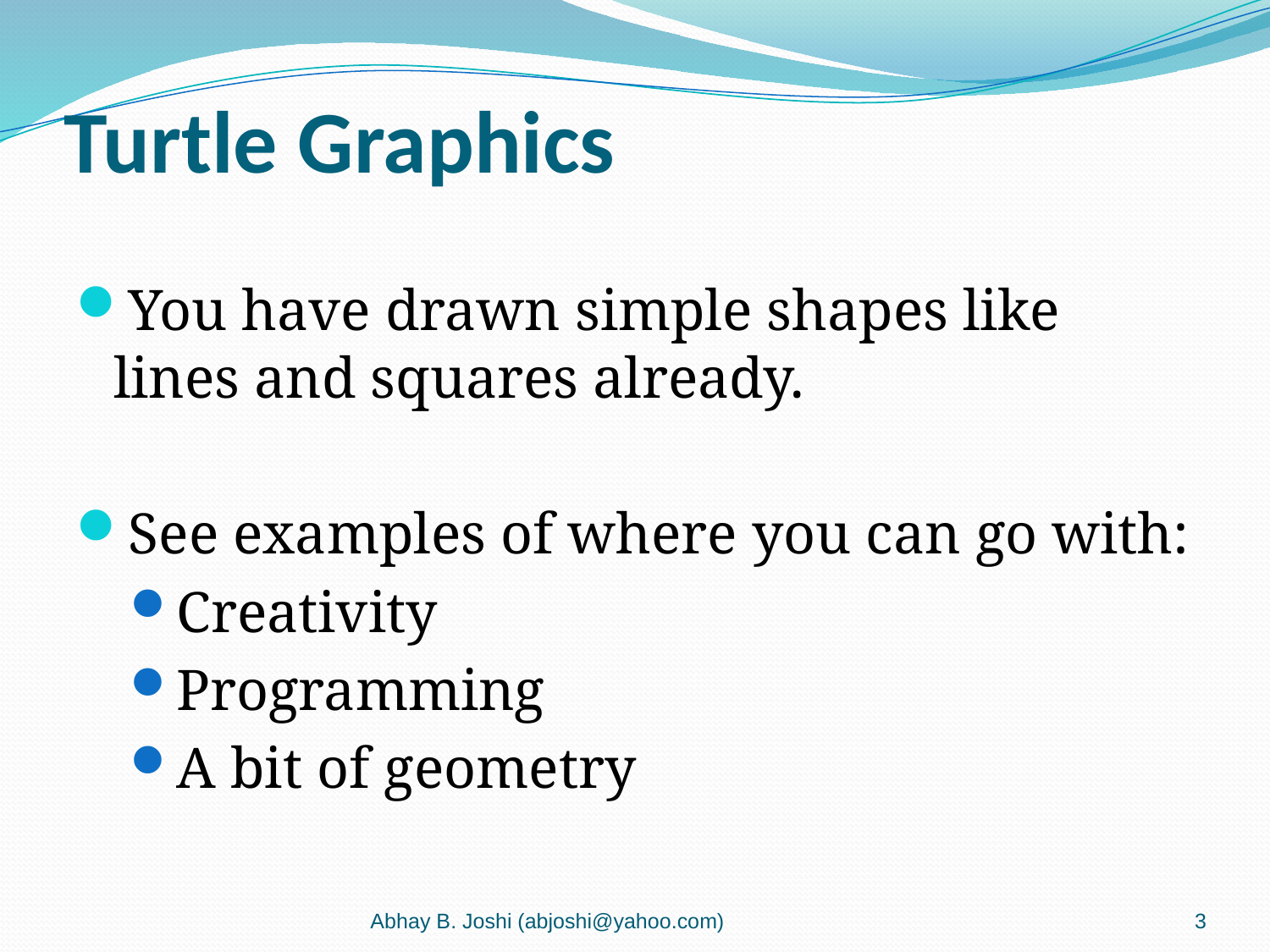

# Turtle Graphics
You have drawn simple shapes like lines and squares already.

See examples of where you can go with:
Creativity
Programming
A bit of geometry
Abhay B. Joshi (abjoshi@yahoo.com)
3